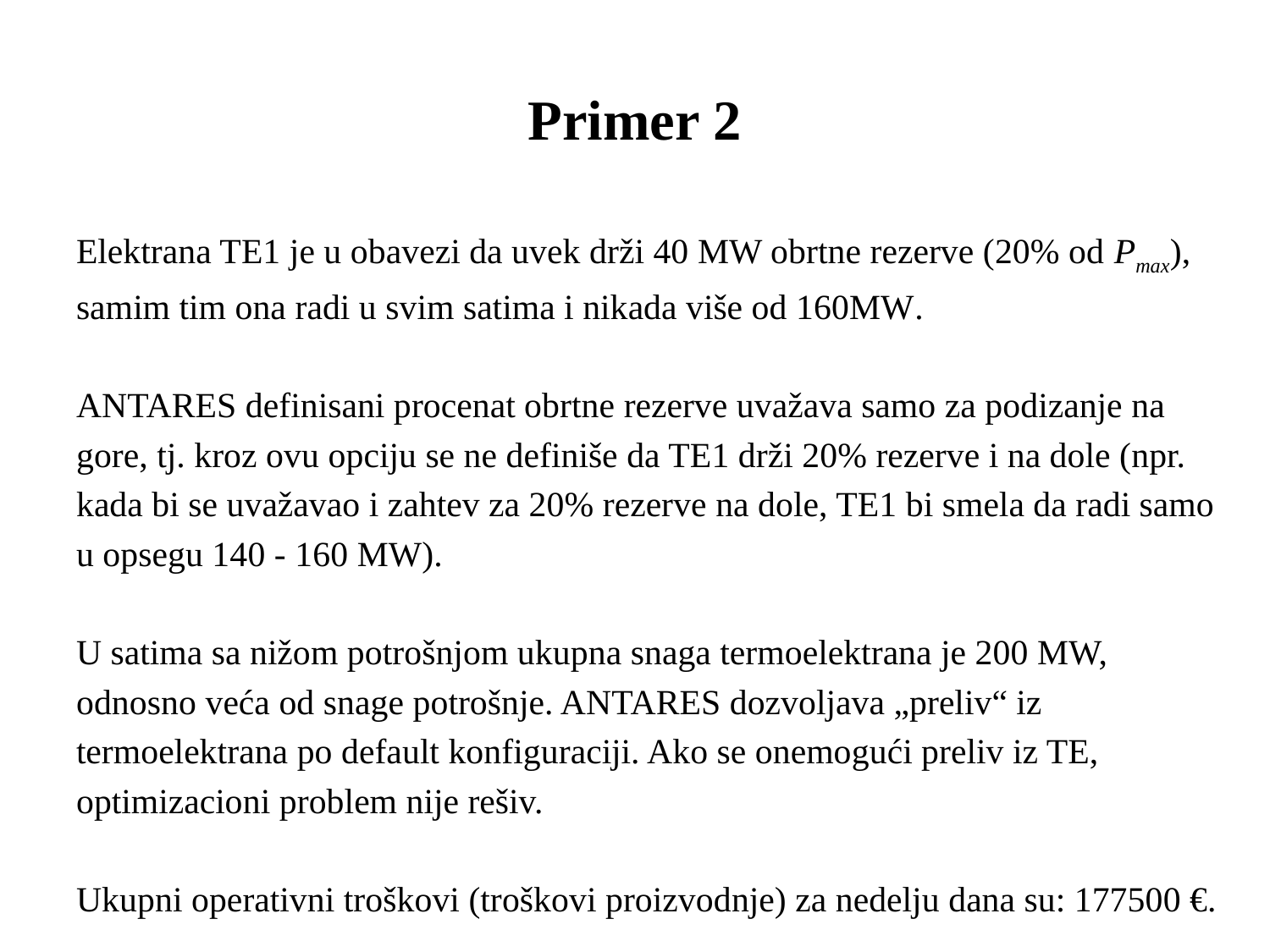

# Primer 2
Elektrana TE1 je u obavezi da uvek drži 40 MW obrtne rezerve (20% od Pmax),
samim tim ona radi u svim satima i nikada više od 160MW.

ANTARES definisani procenat obrtne rezerve uvažava samo za podizanje na
gore, tj. kroz ovu opciju se ne definiše da TE1 drži 20% rezerve i na dole (npr.
kada bi se uvažavao i zahtev za 20% rezerve na dole, TE1 bi smela da radi samo
u opsegu 140 - 160 MW).

U satima sa nižom potrošnjom ukupna snaga termoelektrana je 200 MW,
odnosno veća od snage potrošnje. ANTARES dozvoljava „preliv“ iz
termoelektrana po default konfiguraciji. Ako se onemogući preliv iz TE,
optimizacioni problem nije rešiv.

Ukupni operativni troškovi (troškovi proizvodnje) za nedelju dana su: 177500 €.